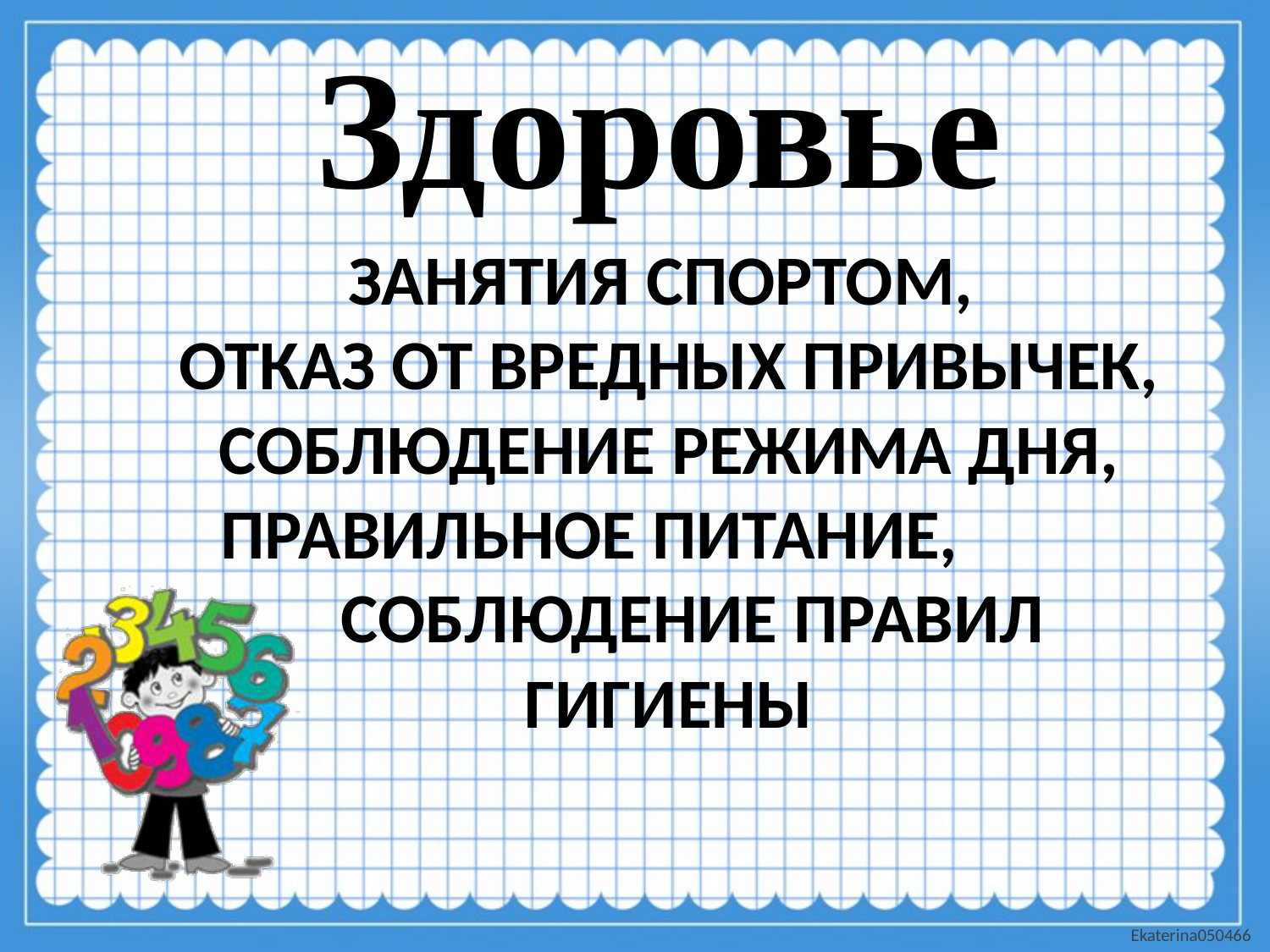

Здоровье
# Занятия спортом, отказ от вредных привычек, соблюдение режима дня, правильное питание, соблюдение правил гигиены